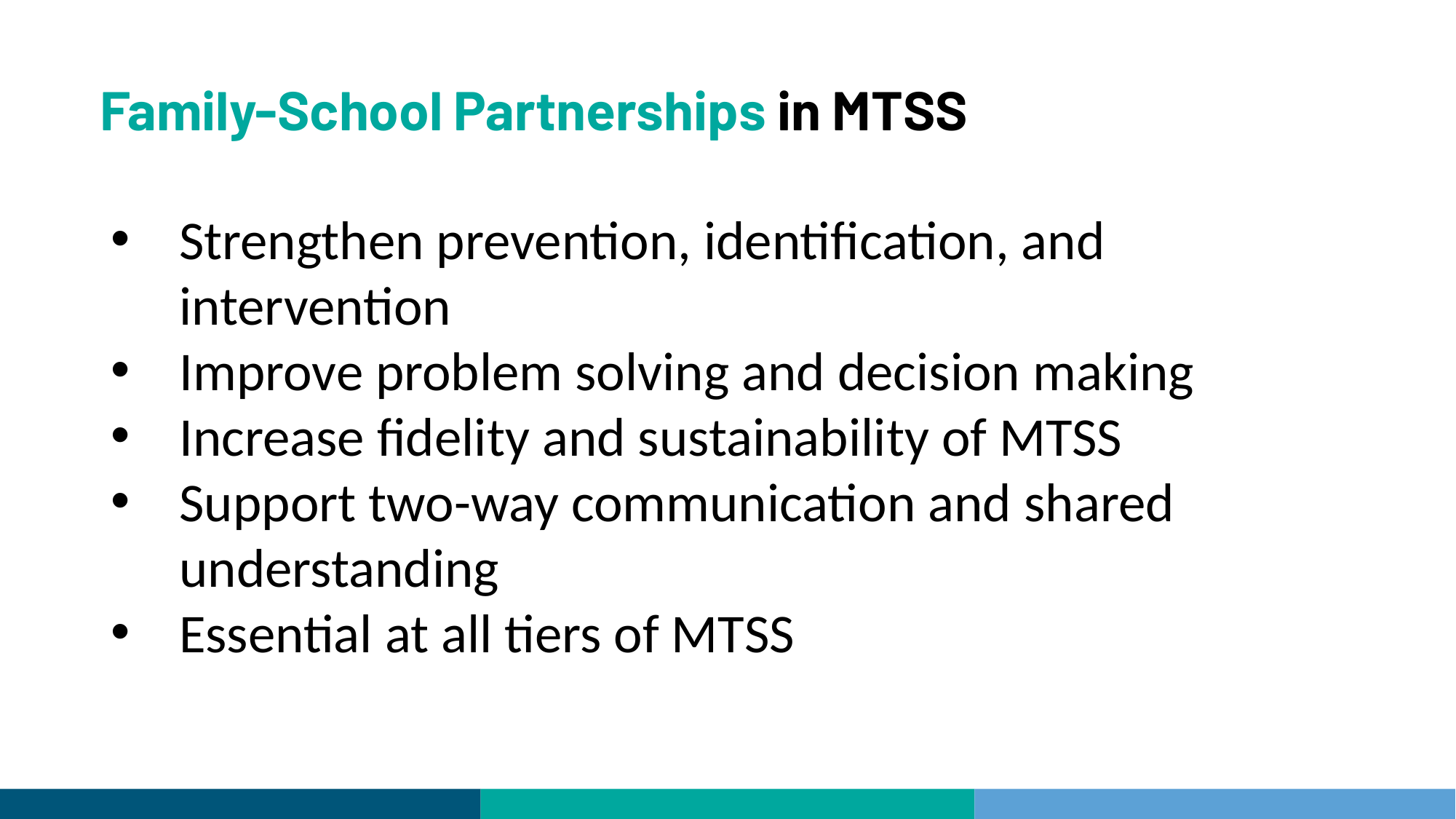

# Family-School Partnerships in MTSS
Strengthen prevention, identification, and intervention
Improve problem solving and decision making
Increase fidelity and sustainability of MTSS
Support two-way communication and shared understanding
Essential at all tiers of MTSS